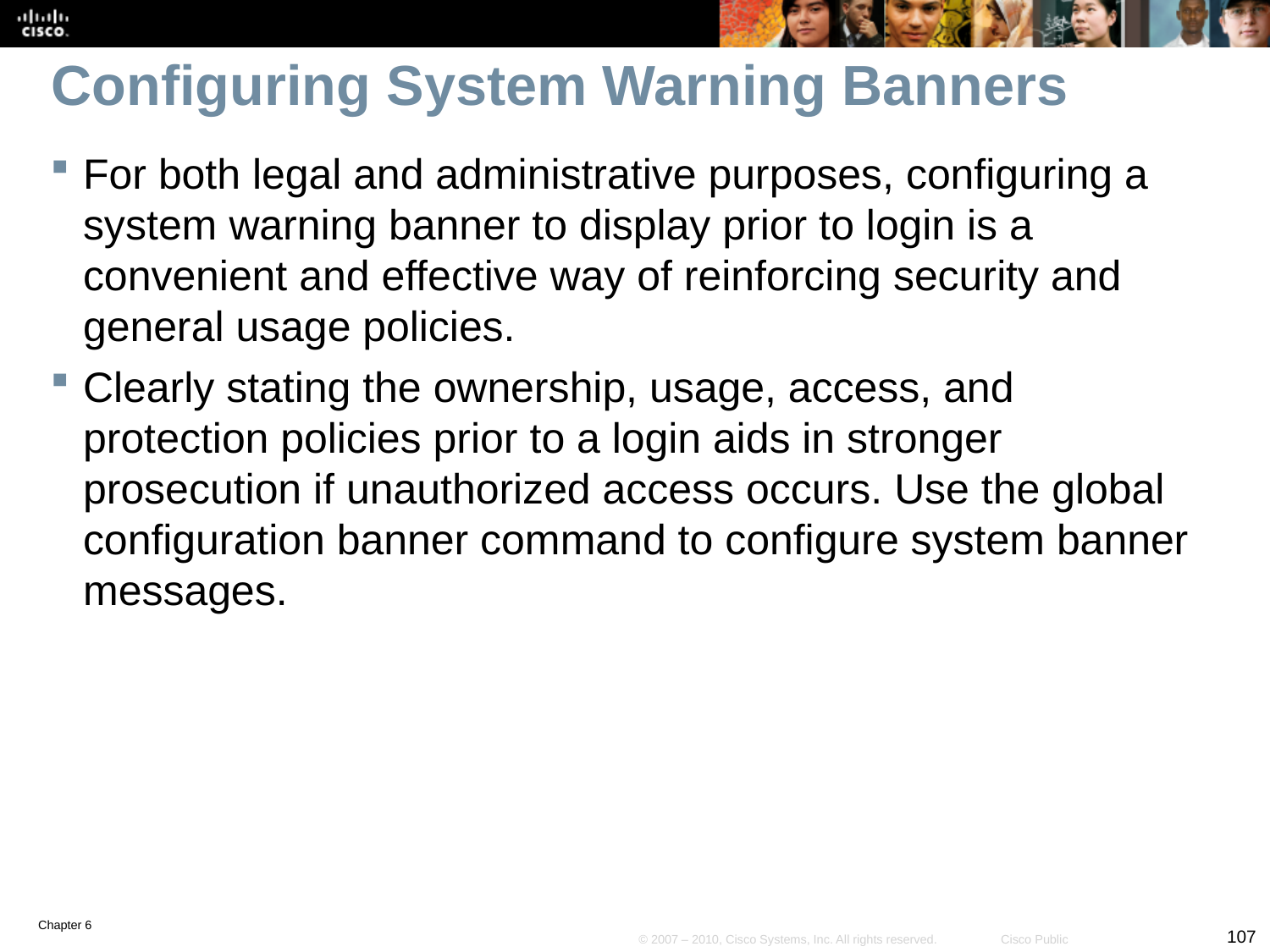

# Configuring System Warning Banners
For both legal and administrative purposes, configuring a system warning banner to display prior to login is a convenient and effective way of reinforcing security and general usage policies.
Clearly stating the ownership, usage, access, and protection policies prior to a login aids in stronger prosecution if unauthorized access occurs. Use the global configuration banner command to configure system banner messages.